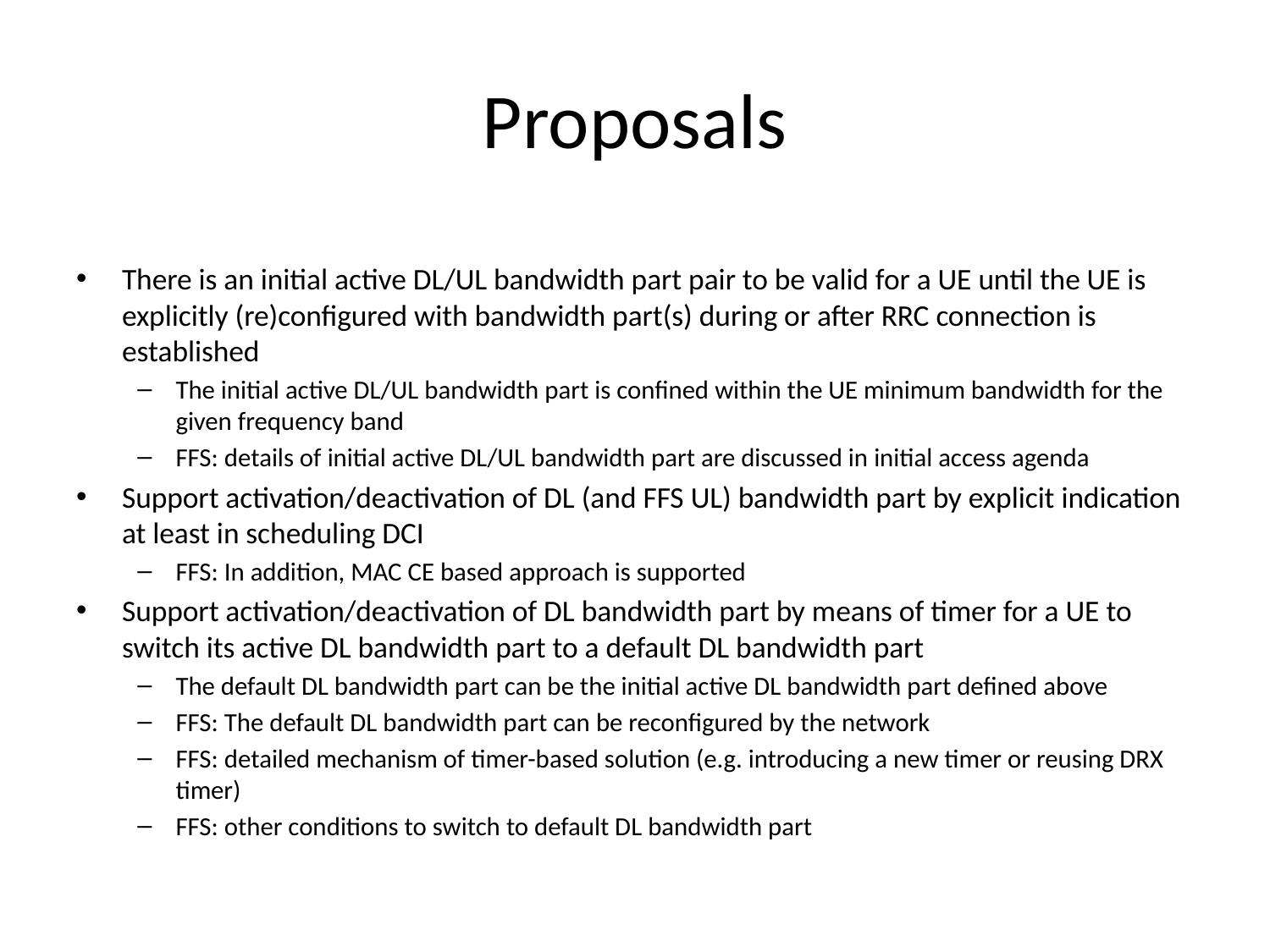

# Proposals
There is an initial active DL/UL bandwidth part pair to be valid for a UE until the UE is explicitly (re)configured with bandwidth part(s) during or after RRC connection is established
The initial active DL/UL bandwidth part is confined within the UE minimum bandwidth for the given frequency band
FFS: details of initial active DL/UL bandwidth part are discussed in initial access agenda
Support activation/deactivation of DL (and FFS UL) bandwidth part by explicit indication at least in scheduling DCI
FFS: In addition, MAC CE based approach is supported
Support activation/deactivation of DL bandwidth part by means of timer for a UE to switch its active DL bandwidth part to a default DL bandwidth part
The default DL bandwidth part can be the initial active DL bandwidth part defined above
FFS: The default DL bandwidth part can be reconfigured by the network
FFS: detailed mechanism of timer-based solution (e.g. introducing a new timer or reusing DRX timer)
FFS: other conditions to switch to default DL bandwidth part